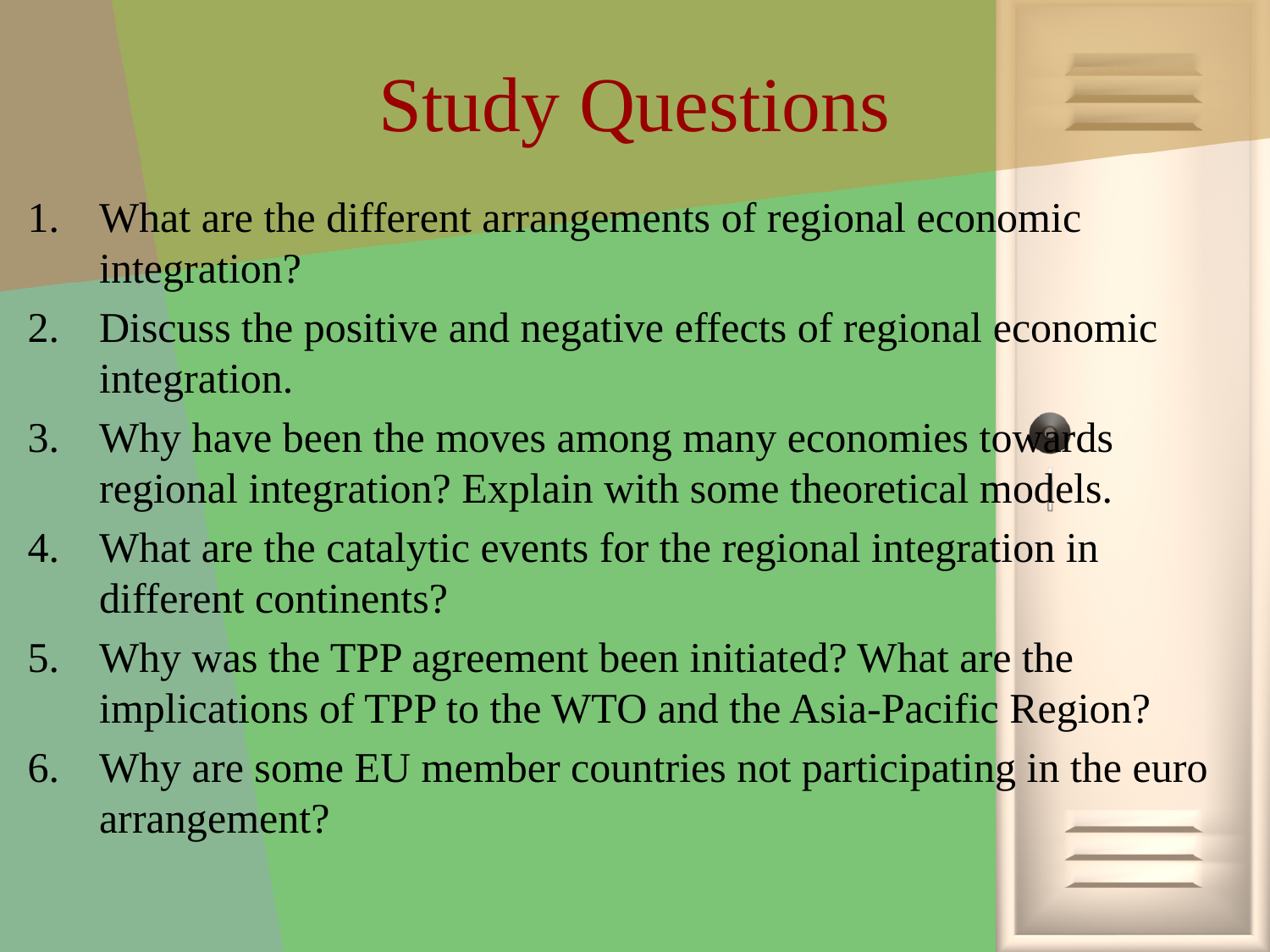

# Study Questions
What are the different arrangements of regional economic integration?
Discuss the positive and negative effects of regional economic integration.
Why have been the moves among many economies towards regional integration? Explain with some theoretical models.
What are the catalytic events for the regional integration in different continents?
Why was the TPP agreement been initiated? What are the implications of TPP to the WTO and the Asia-Pacific Region?
Why are some EU member countries not participating in the euro arrangement?